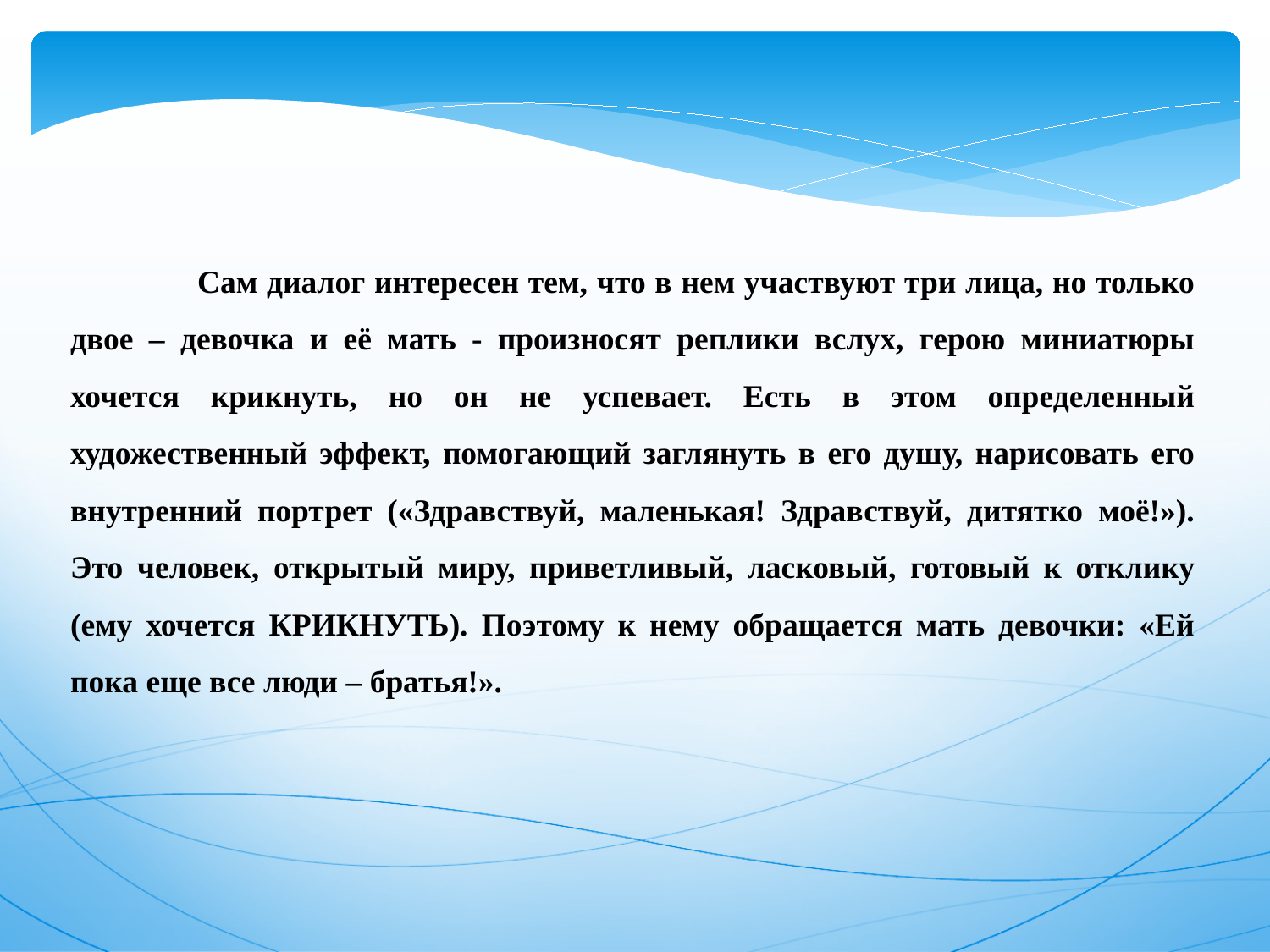

Сам диалог интересен тем, что в нем участвуют три лица, но только двое – девочка и её мать - произносят реплики вслух, герою миниатюры хочется крикнуть, но он не успевает. Есть в этом определенный художественный эффект, помогающий заглянуть в его душу, нарисовать его внутренний портрет («Здравствуй, маленькая! Здравствуй, дитятко моё!»). Это человек, открытый миру, приветливый, ласковый, готовый к отклику (ему хочется КРИКНУТЬ). Поэтому к нему обращается мать девочки: «Ей пока еще все люди – братья!».